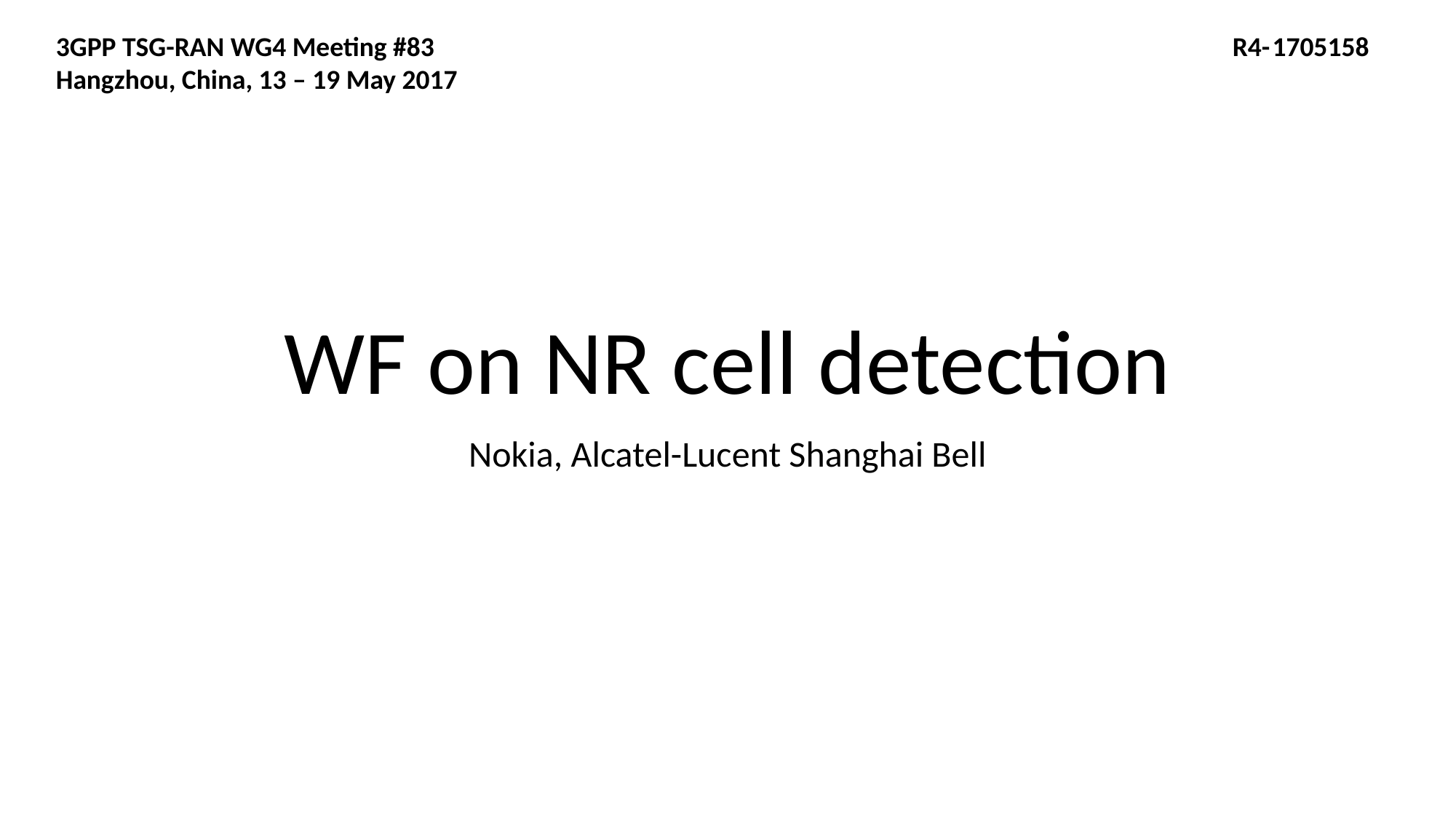

3GPP TSG-RAN WG4 Meeting #83 	                                                                                                                        R4-1705158
Hangzhou, China, 13 – 19 May 2017
# WF on NR cell detection
Nokia, Alcatel-Lucent Shanghai Bell